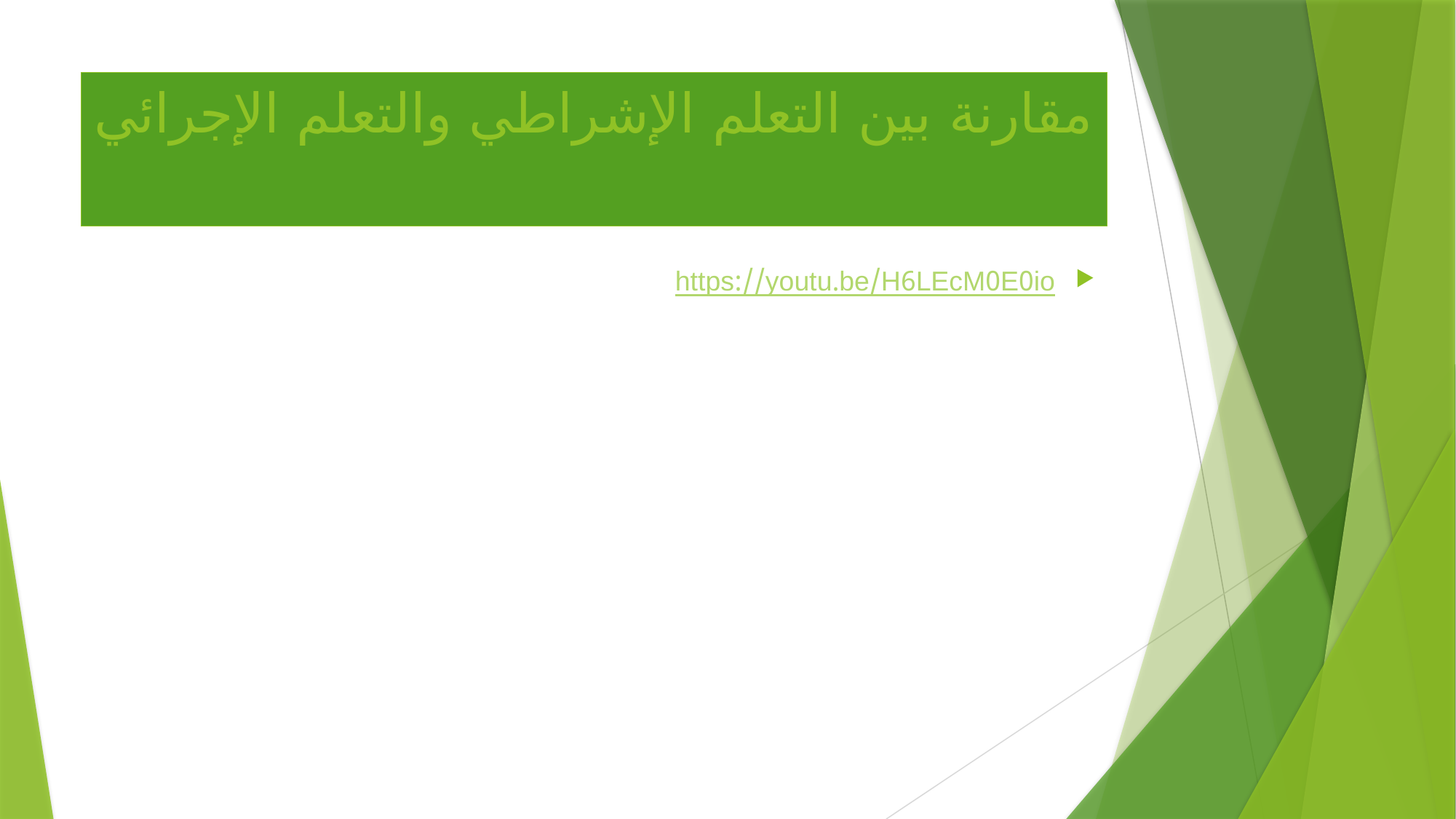

# مقارنة بين التعلم الإشراطي والتعلم الإجرائي
https://youtu.be/H6LEcM0E0io